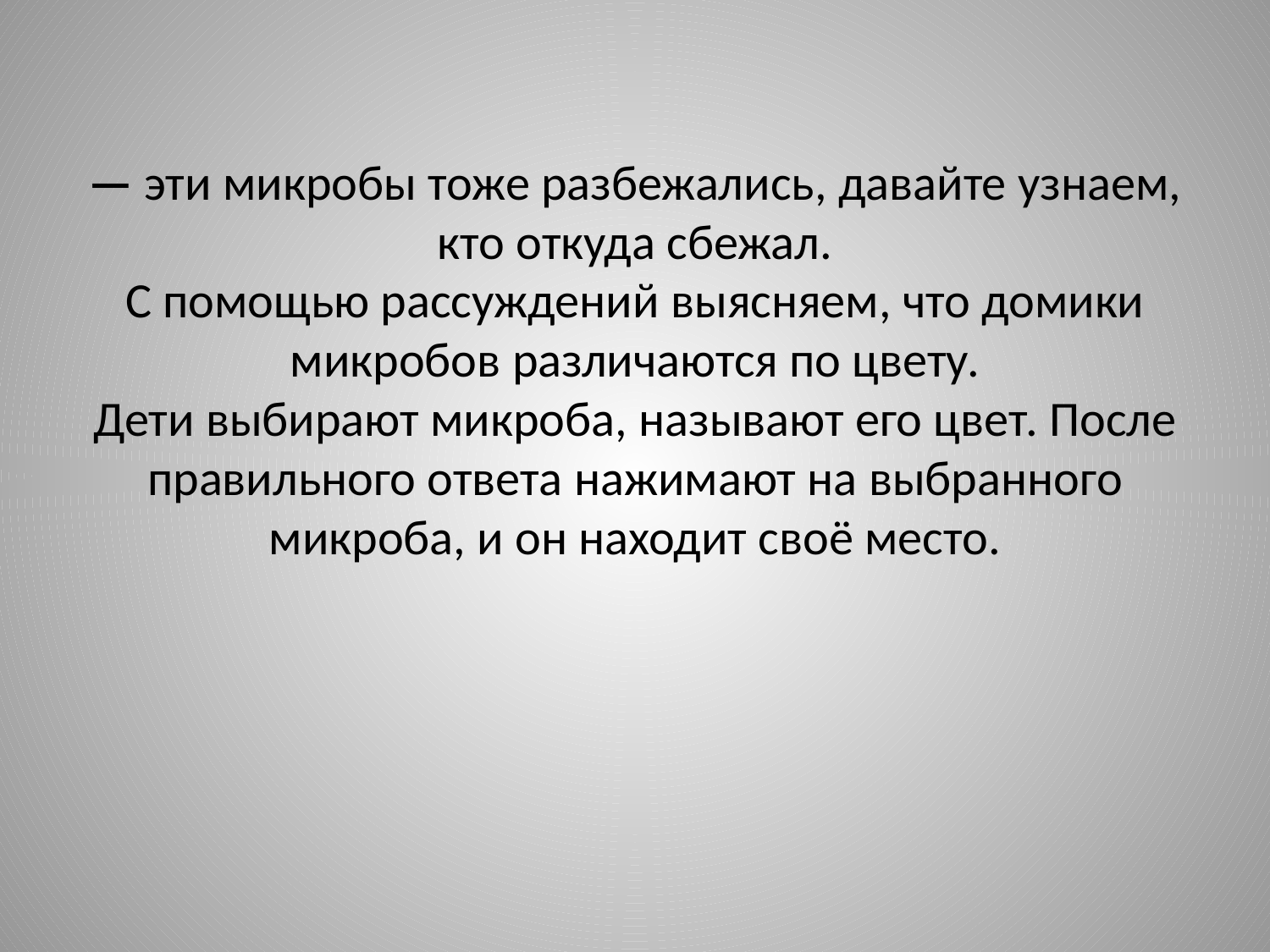

# — эти микробы тоже разбежались, давайте узнаем, кто откуда сбежал. С помощью рассуждений выясняем, что домики микробов различаются по цвету. Дети выбирают микроба, называют его цвет. После правильного ответа нажимают на выбранного микроба, и он находит своё место.